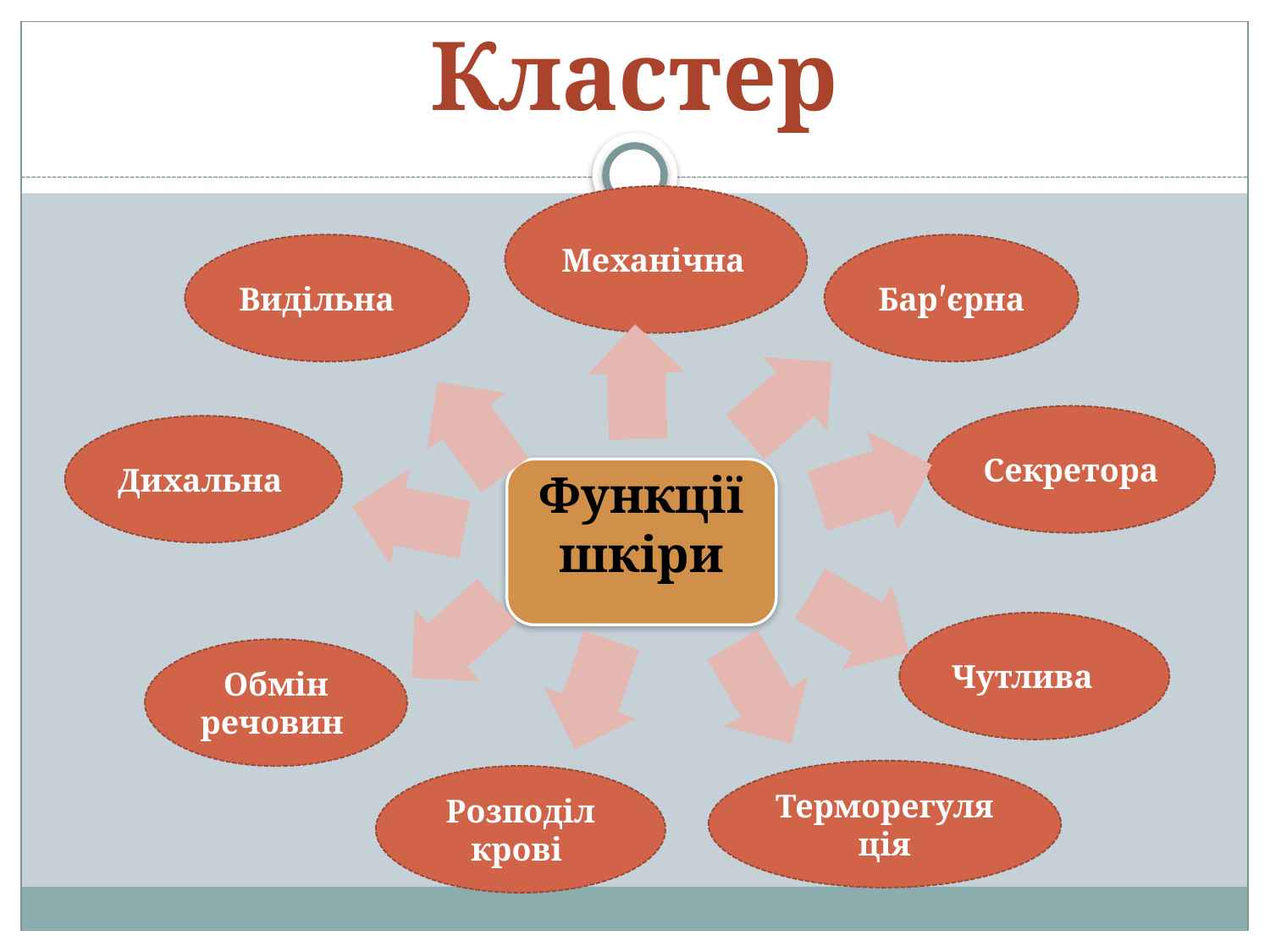

# Кластер

Механічна
Видільна
Бар'єрна

Секретора
Дихальна

Функції шкіри

Чутлива

Обмін речовин
Терморегуляція
Розподіл крові